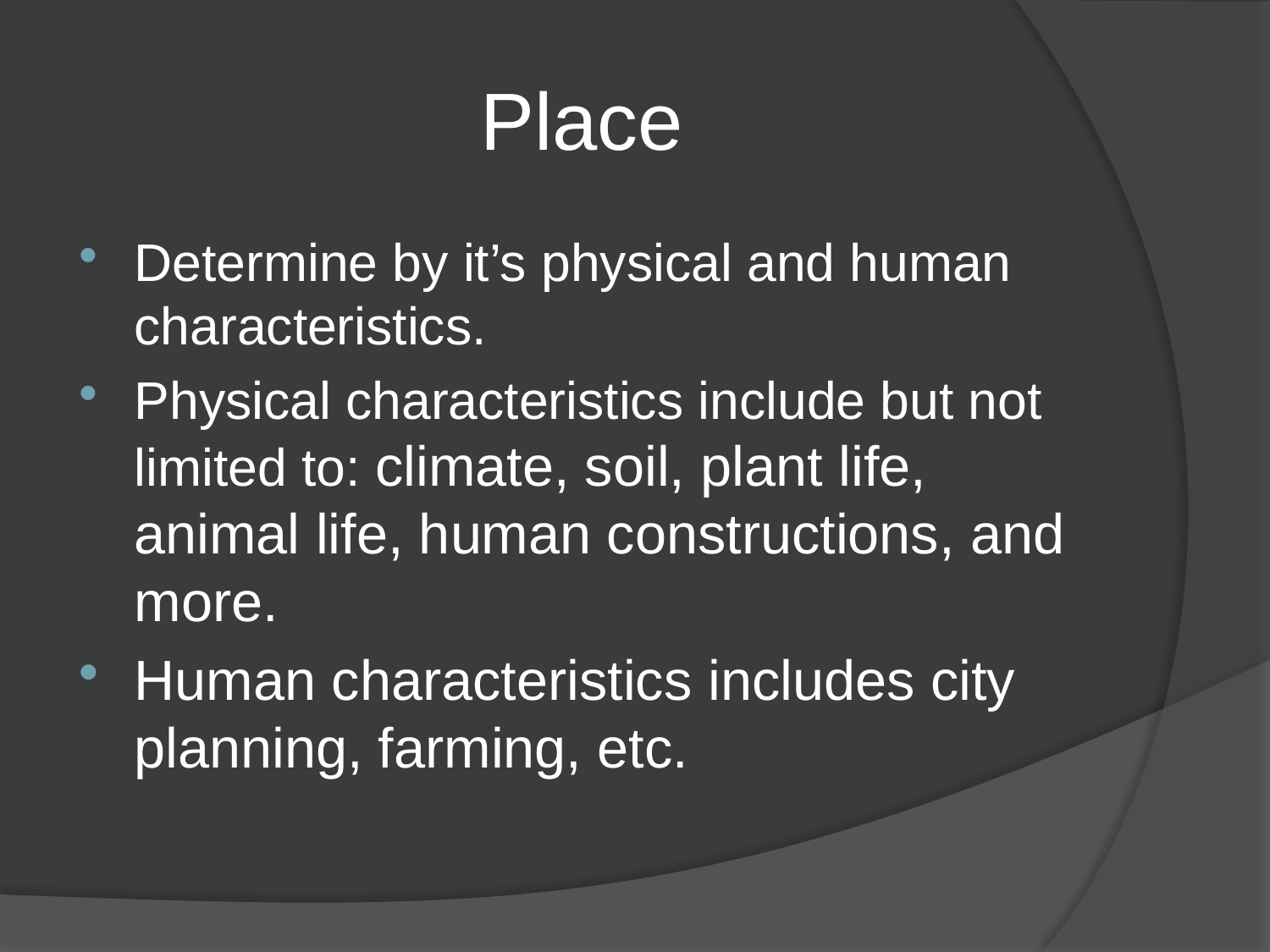

# Place
Determine by it’s physical and human characteristics.
Physical characteristics include but not limited to: climate, soil, plant life, animal life, human constructions, and more.
Human characteristics includes city planning, farming, etc.